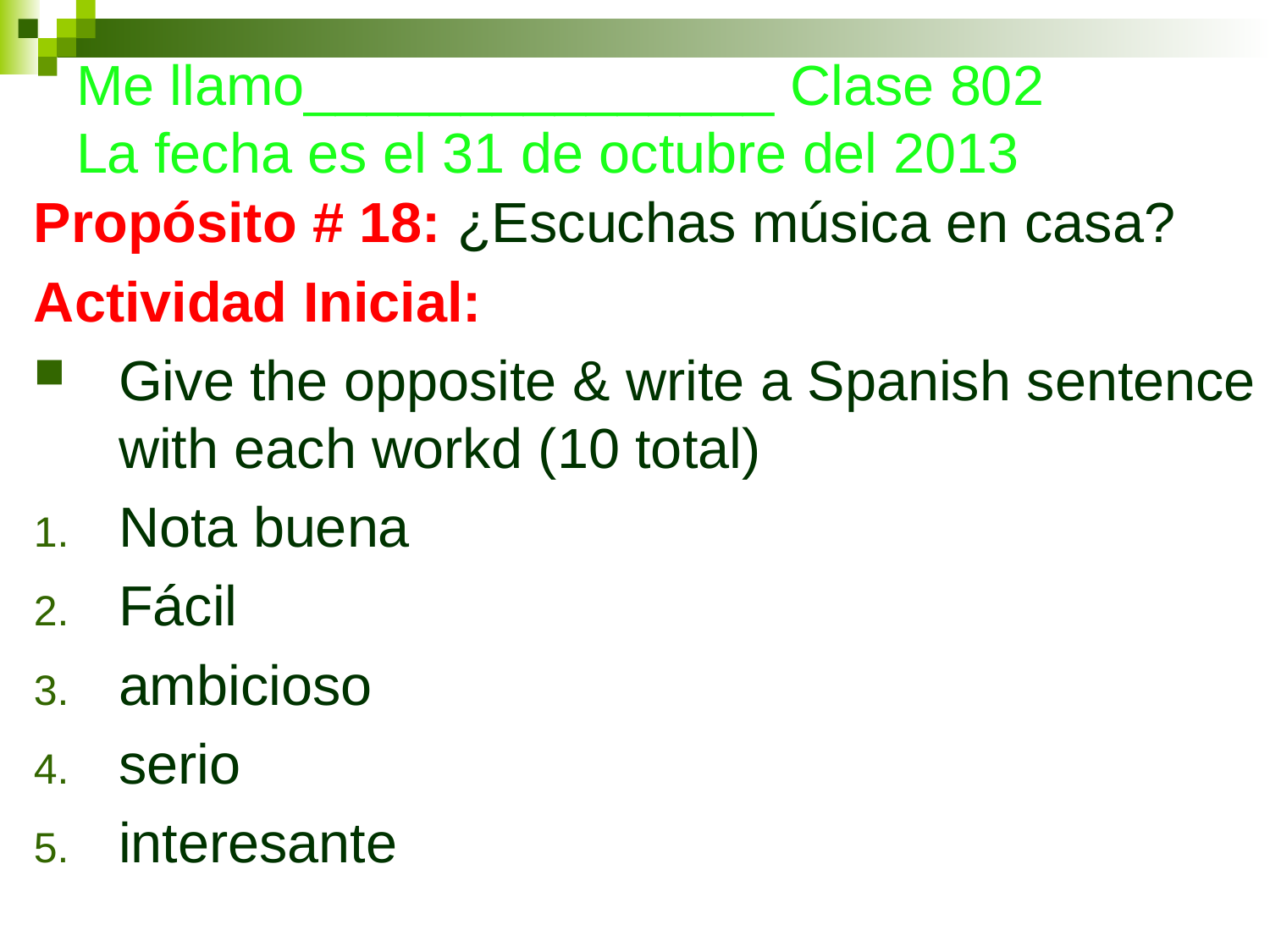

# Me llamo_______________ Clase 802 La fecha es el 31 de octubre del 2013
Propósito # 18: ¿Escuchas música en casa?
Actividad Inicial:
Give the opposite & write a Spanish sentence with each workd (10 total)
Nota buena
Fácil
ambicioso
serio
interesante